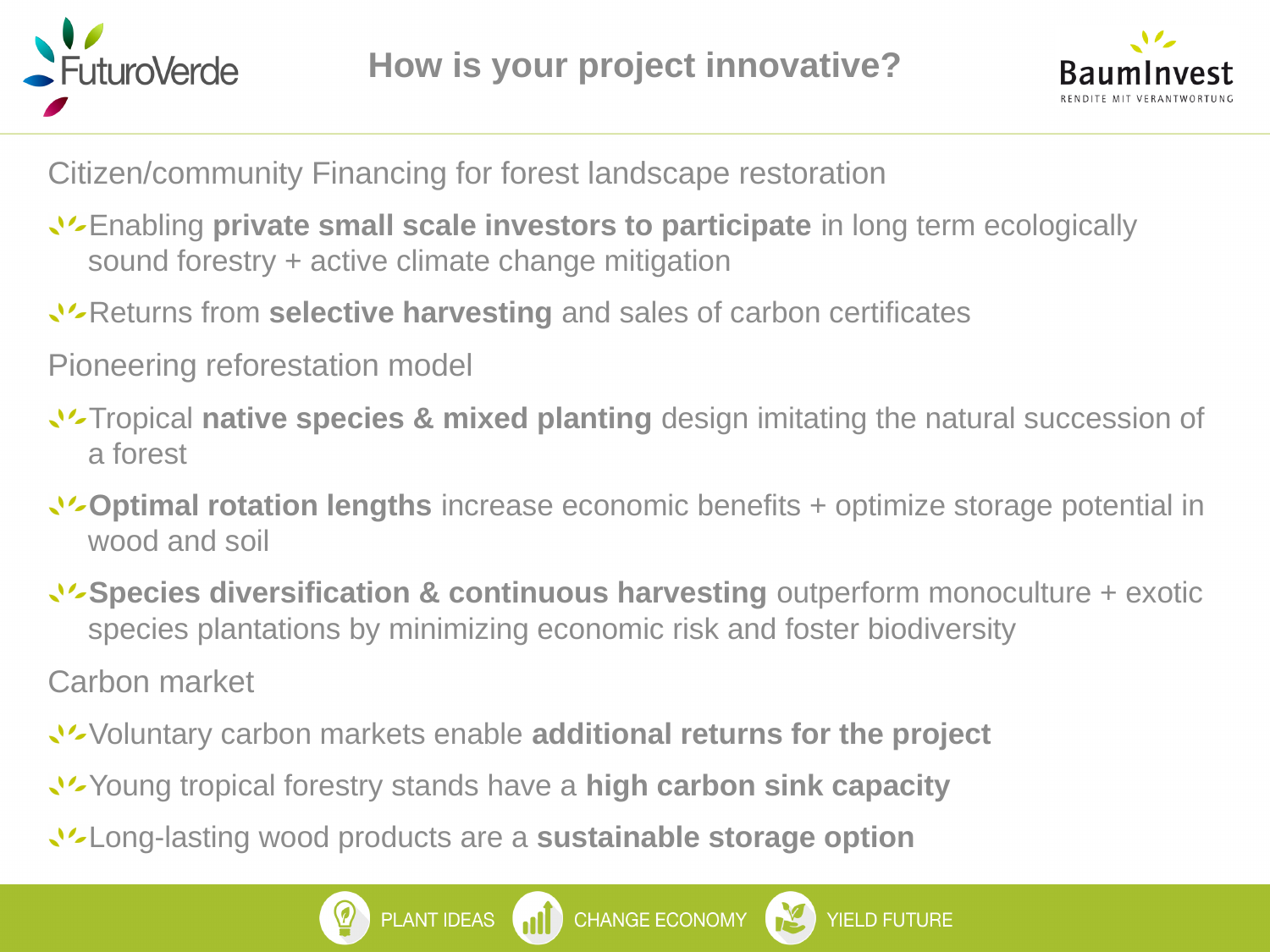

How is your project innovative?
Citizen/community Financing for forest landscape restoration
Enabling private small scale investors to participate in long term ecologically sound forestry + active climate change mitigation
Returns from selective harvesting and sales of carbon certificates
Pioneering reforestation model
Tropical native species & mixed planting design imitating the natural succession of a forest
Optimal rotation lengths increase economic benefits + optimize storage potential in wood and soil
Species diversification & continuous harvesting outperform monoculture + exotic species plantations by minimizing economic risk and foster biodiversity
Carbon market
Voluntary carbon markets enable additional returns for the project
Young tropical forestry stands have a high carbon sink capacity
Long-lasting wood products are a sustainable storage option